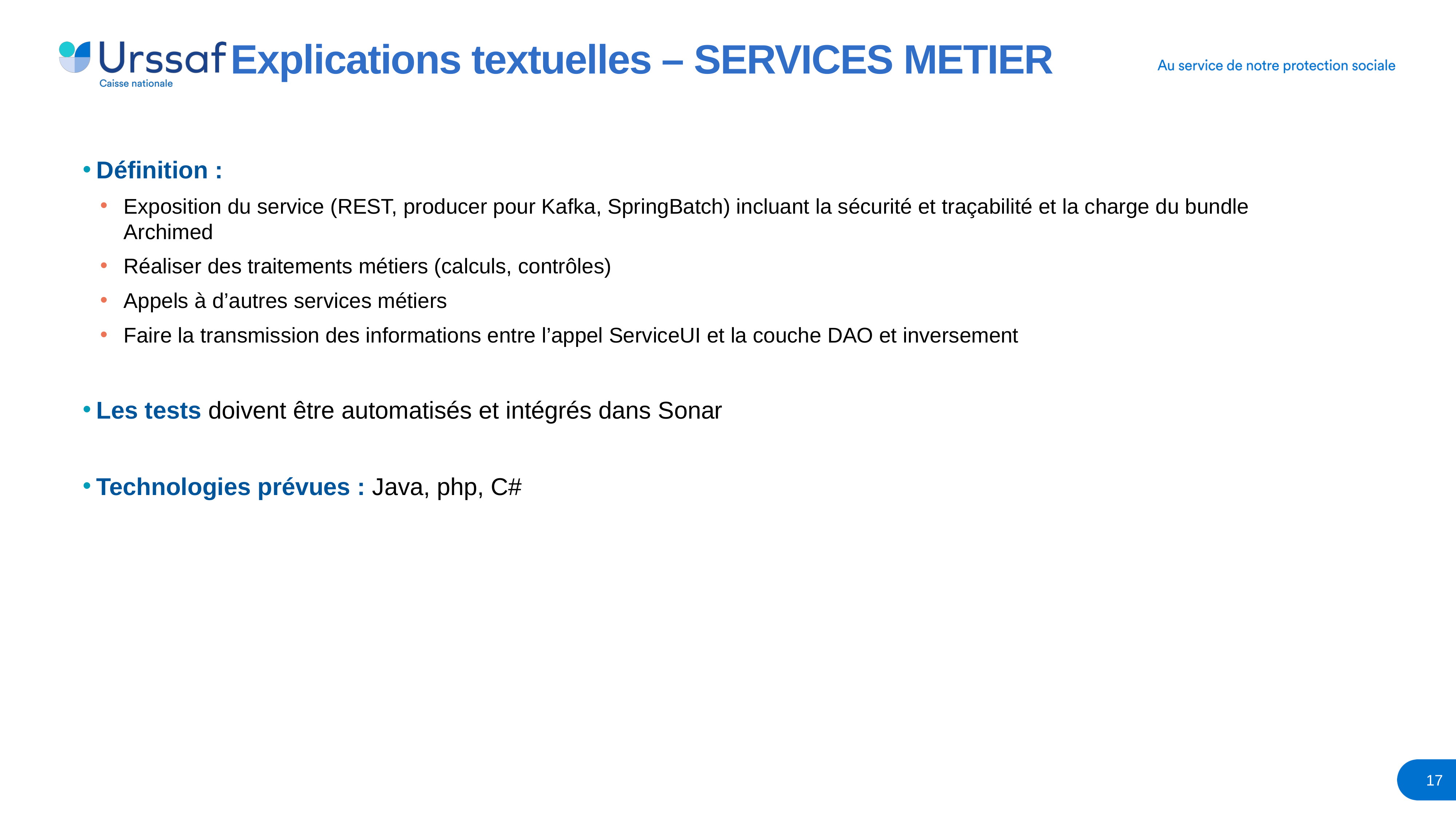

# Explications textuelles – SERVICES METIER
Définition :
Exposition du service (REST, producer pour Kafka, SpringBatch) incluant la sécurité et traçabilité et la charge du bundle Archimed
Réaliser des traitements métiers (calculs, contrôles)
Appels à d’autres services métiers
Faire la transmission des informations entre l’appel ServiceUI et la couche DAO et inversement

Les tests doivent être automatisés et intégrés dans Sonar

Technologies prévues : Java, php, C#